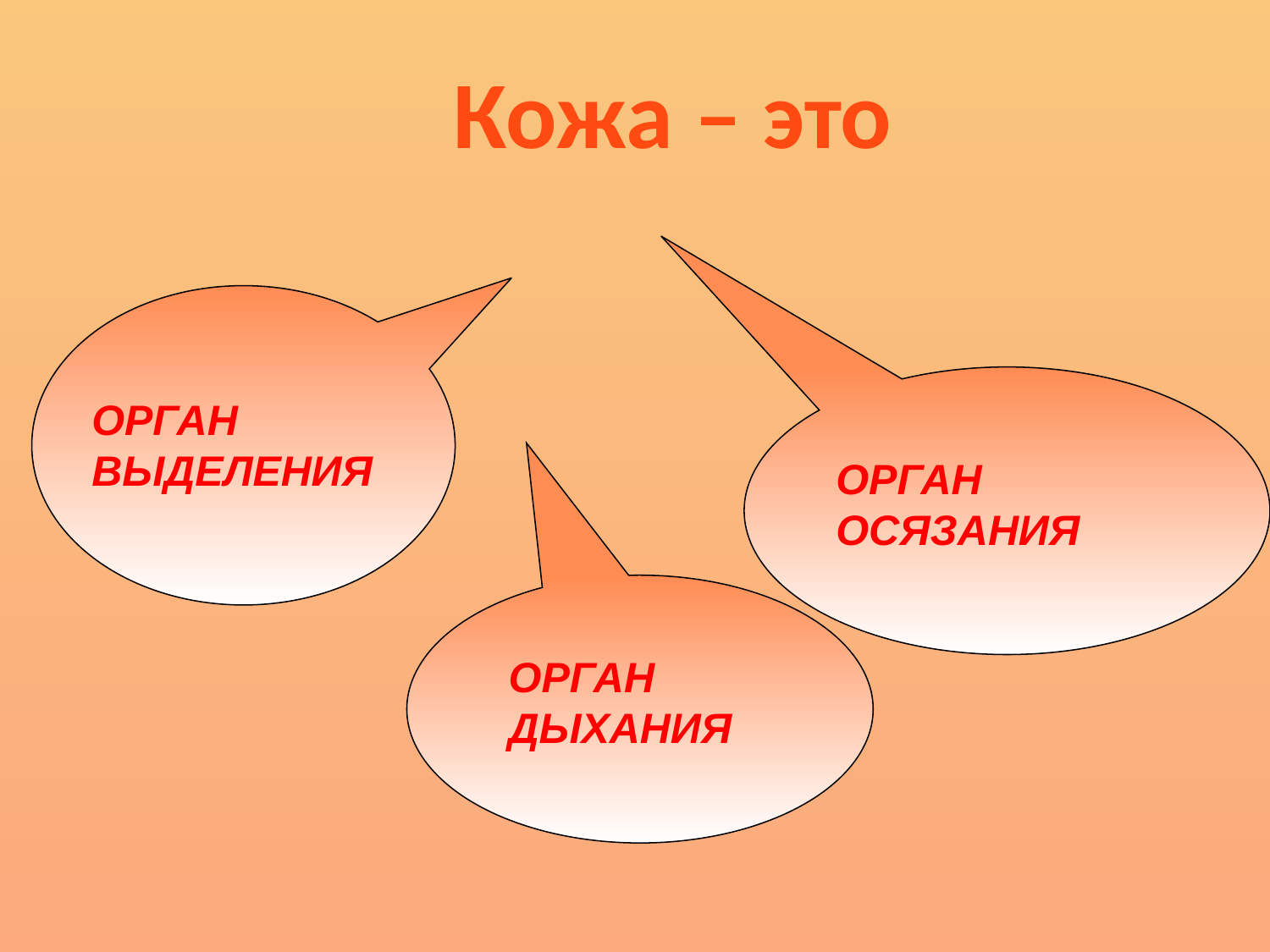

Кожа – это

ОРГАН ВЫДЕЛЕНИЯ
ОРГАН ОСЯЗАНИЯ

ОРГАН ДЫХАНИЯ